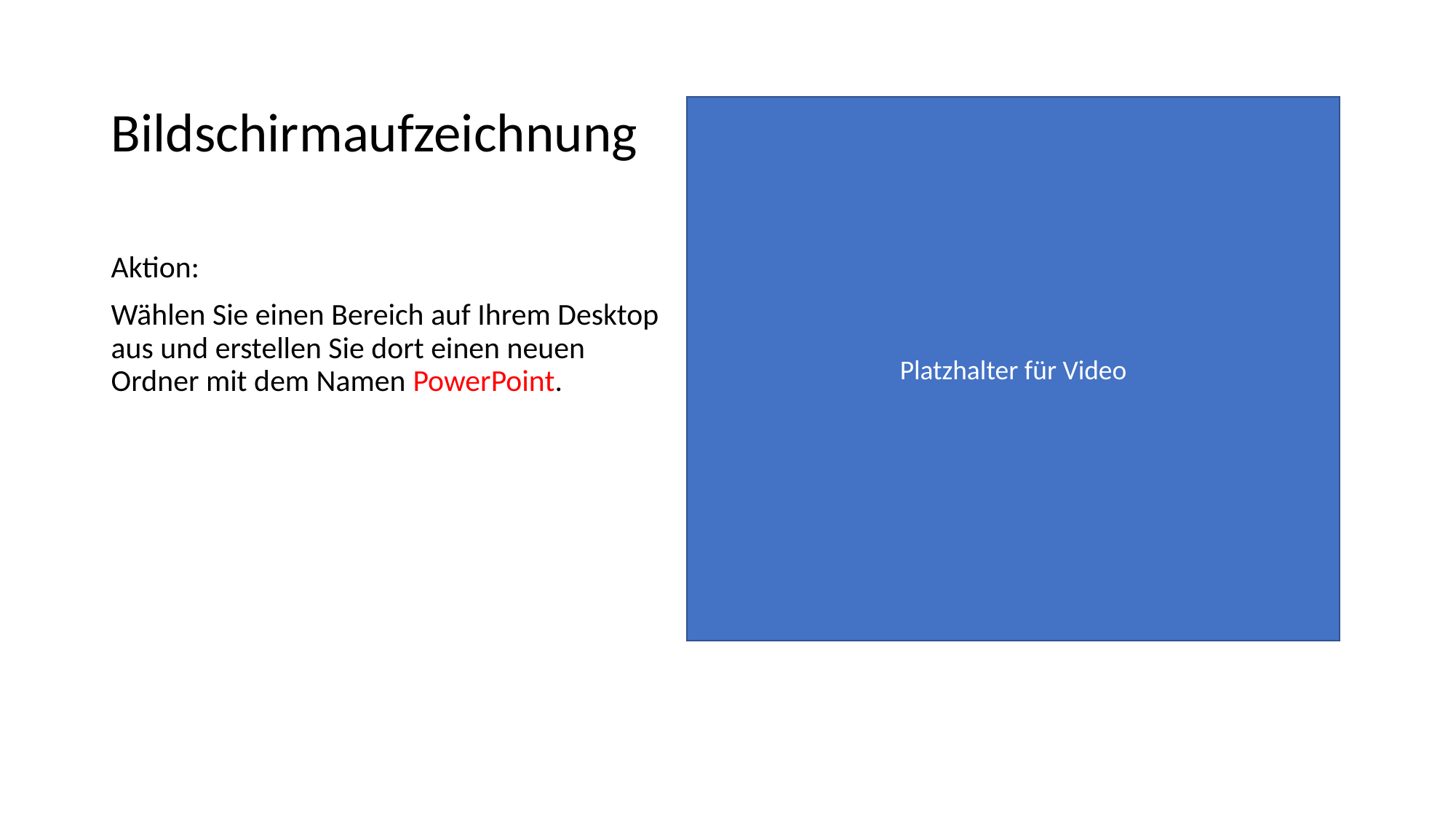

# Bildschirmaufzeichnung
Platzhalter für Video
Aktion:
Wählen Sie einen Bereich auf Ihrem Desktop aus und erstellen Sie dort einen neuen Ordner mit dem Namen PowerPoint.